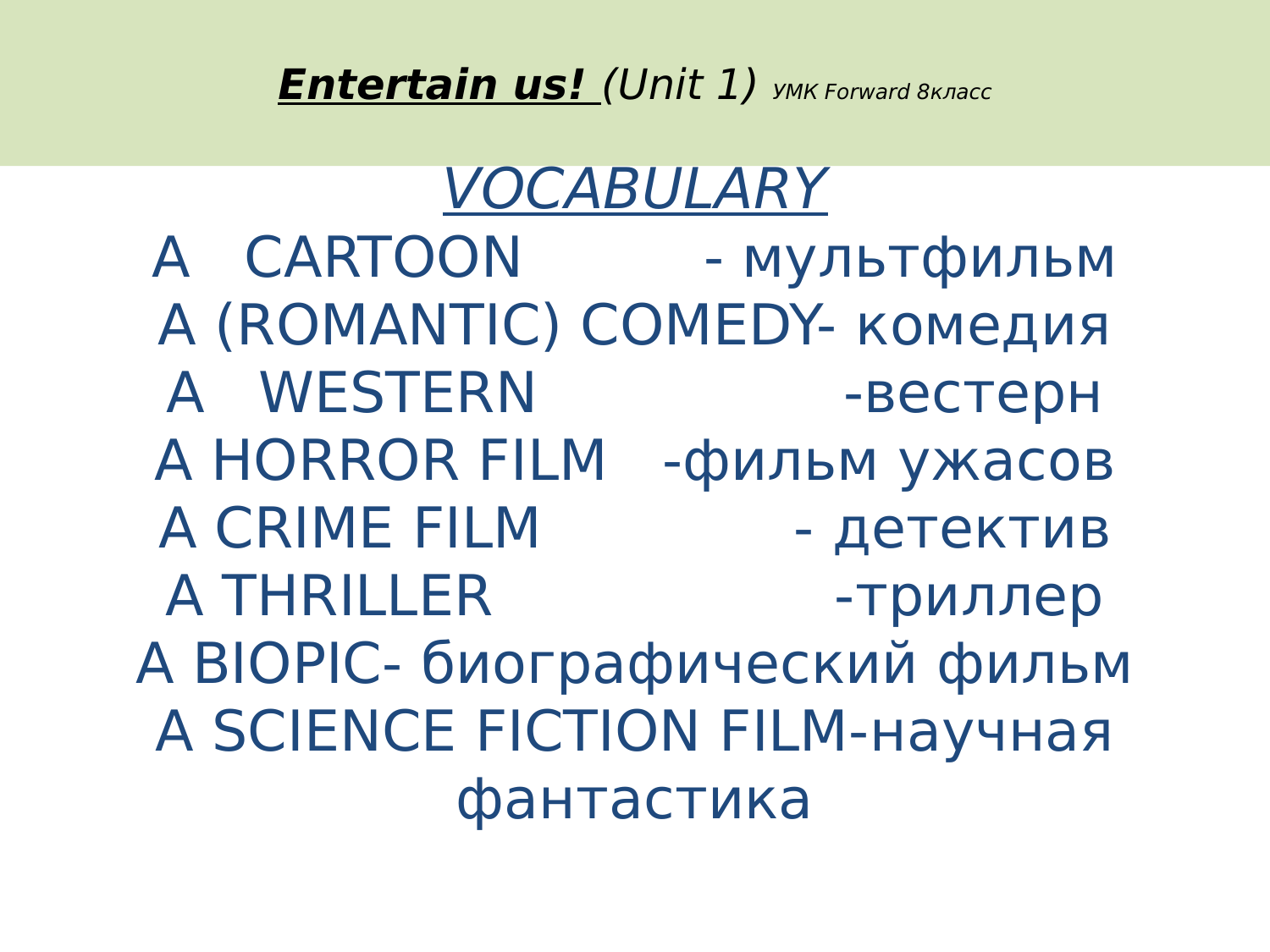

# Entertain us! (Unit 1) УМК Forward 8класс
VOCABULARY
A   CARTOON          - мультфильм
A (ROMANTIC) COMEDY- комедия
A   WESTERN                 -вестерн
A HORROR FILM   -фильм ужасов
A CRIME FILM              - детектив
A THRILLER                   -триллер
A BIOPIC- биографический фильм
A SCIENCE FICTION FILM-научная фантастика